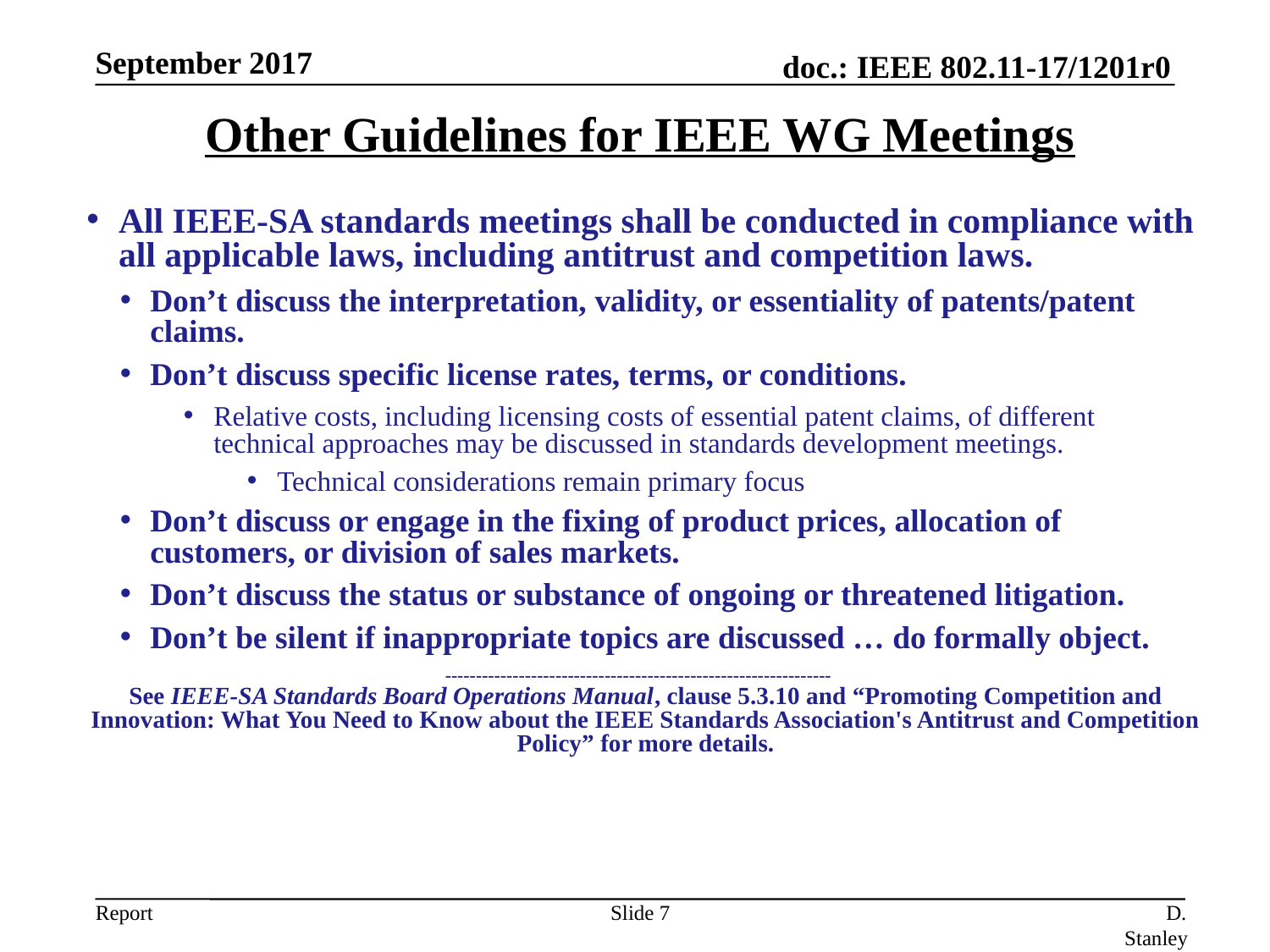

September 2017
Other Guidelines for IEEE WG Meetings

All IEEE-SA standards meetings shall be conducted in compliance with all applicable laws, including antitrust and competition laws.
Don’t discuss the interpretation, validity, or essentiality of patents/patent claims.
Don’t discuss specific license rates, terms, or conditions.
Relative costs, including licensing costs of essential patent claims, of different technical approaches may be discussed in standards development meetings.
Technical considerations remain primary focus
Don’t discuss or engage in the fixing of product prices, allocation of customers, or division of sales markets.
Don’t discuss the status or substance of ongoing or threatened litigation.
Don’t be silent if inappropriate topics are discussed … do formally object.
---------------------------------------------------------------
See IEEE-SA Standards Board Operations Manual, clause 5.3.10 and “Promoting Competition and Innovation: What You Need to Know about the IEEE Standards Association's Antitrust and Competition Policy” for more details.
Slide 7
D. Stanley, HP Enterprise